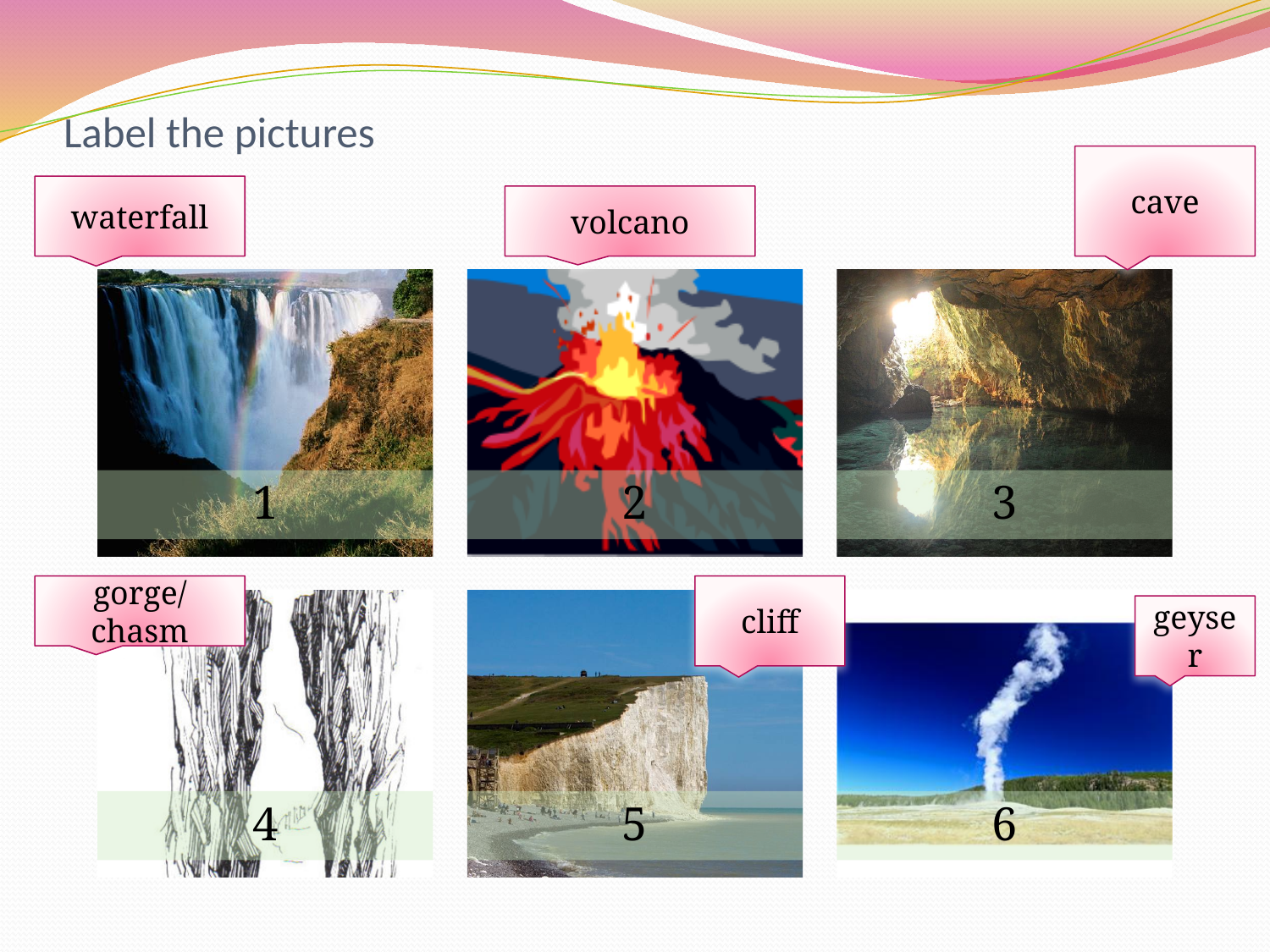

# Label the pictures
cave
waterfall
volcano
1
2
3
4
5
6
gorge/chasm
cliff
geyser